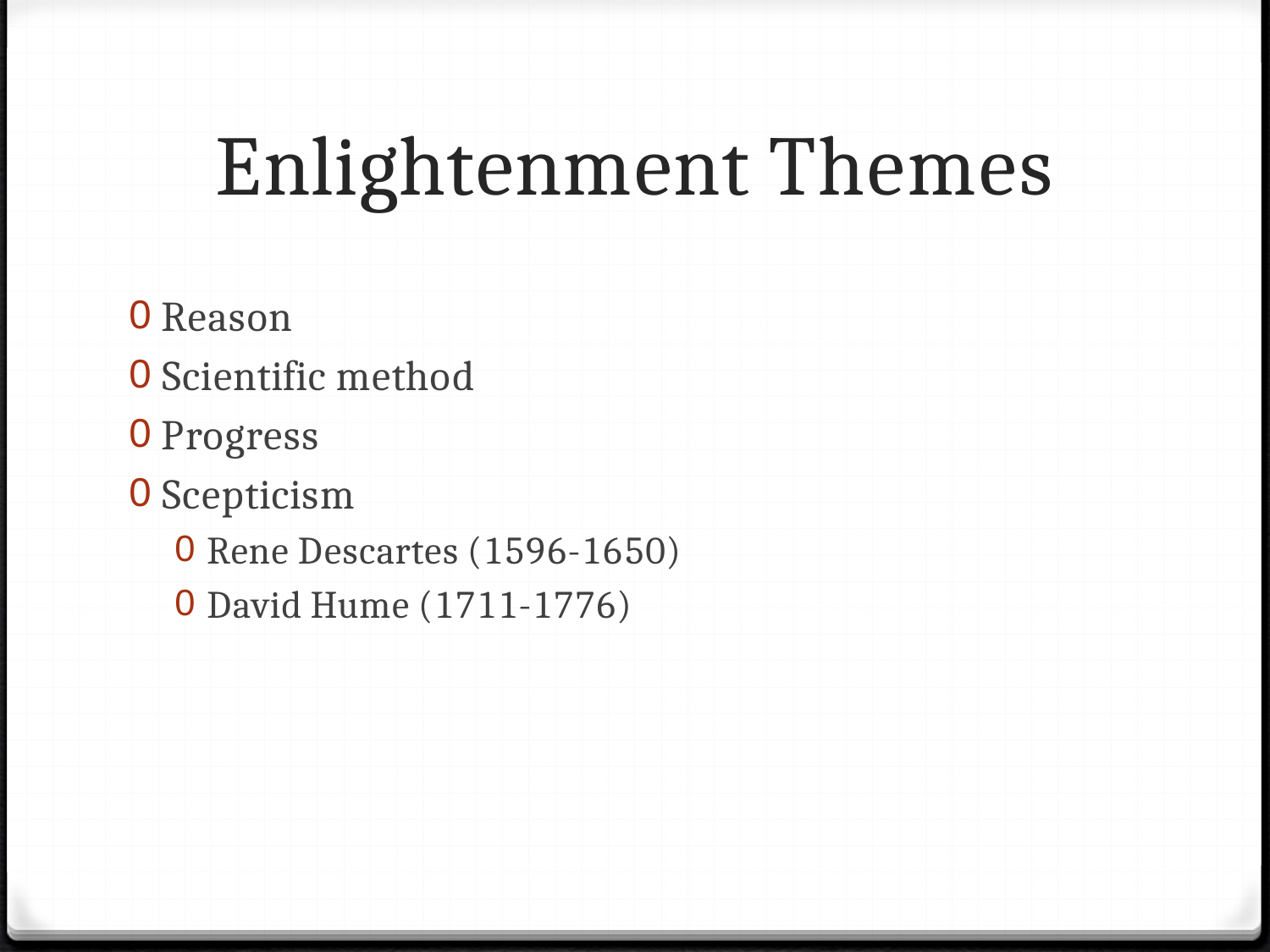

# Enlightenment Themes
Reason
Scientific method
Progress
Scepticism
Rene Descartes (1596-1650)
David Hume (1711-1776)